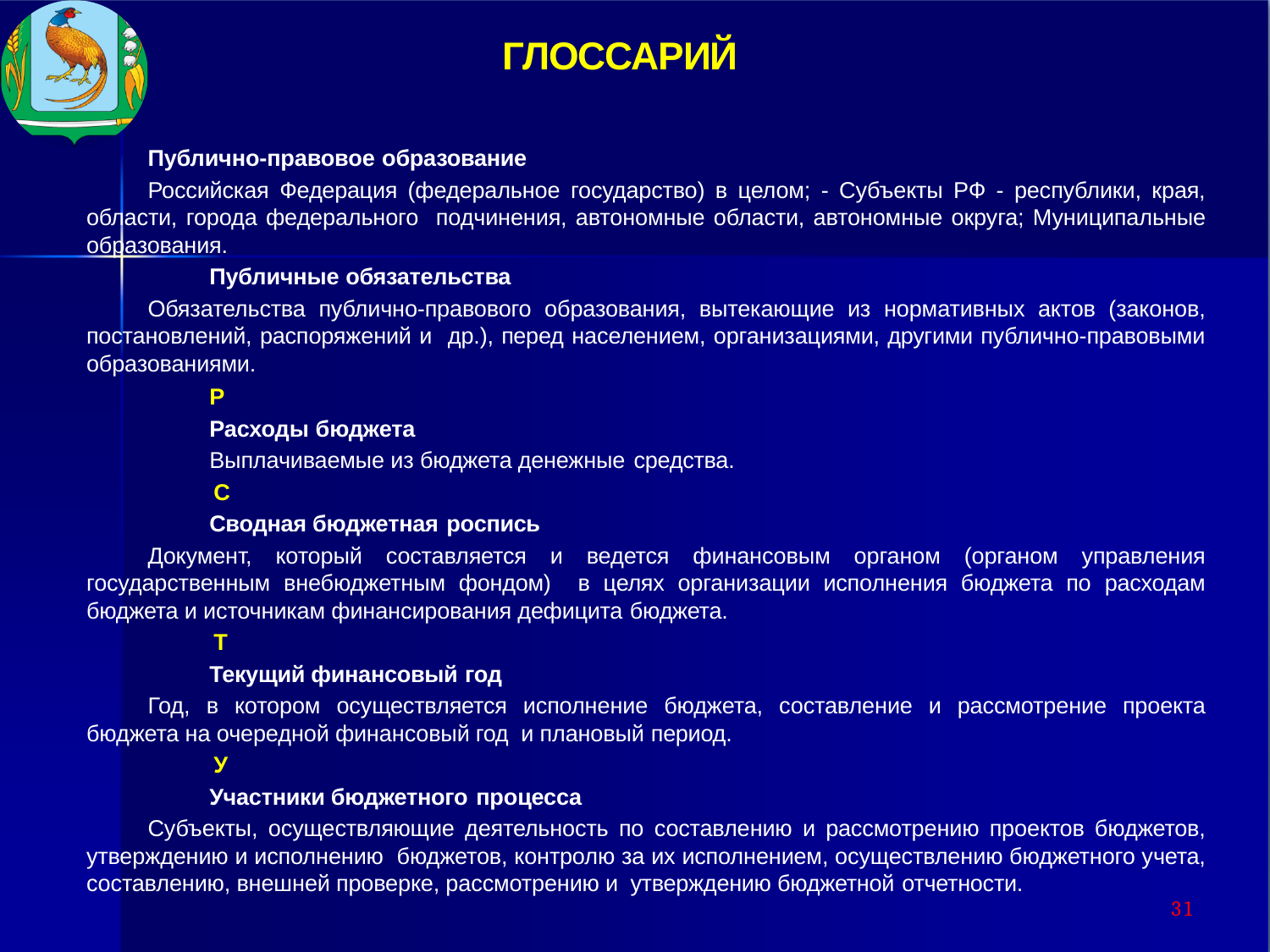

ГЛОССАРИЙ
Публично-правовое образование
Российская Федерация (федеральное государство) в целом; - Субъекты РФ - республики, края, области, города федерального  подчинения, автономные области, автономные округа; Муниципальные образования.
Публичные обязательства
Обязательства публично-правового образования, вытекающие из нормативных актов (законов, постановлений, распоряжений и  др.), перед населением, организациями, другими публично-правовыми образованиями.
Р
Расходы бюджета
Выплачиваемые из бюджета денежные средства.
С
Сводная бюджетная роспись
Документ, который составляется и ведется финансовым органом (органом управления государственным внебюджетным фондом)  в целях организации исполнения бюджета по расходам бюджета и источникам финансирования дефицита бюджета.
Т
Текущий финансовый год
Год, в котором осуществляется исполнение бюджета, составление и рассмотрение проекта бюджета на очередной финансовый год  и плановый период.
У
Участники бюджетного процесса
Субъекты, осуществляющие деятельность по составлению и рассмотрению проектов бюджетов, утверждению и исполнению  бюджетов, контролю за их исполнением, осуществлению бюджетного учета, составлению, внешней проверке, рассмотрению и  утверждению бюджетной отчетности.

31